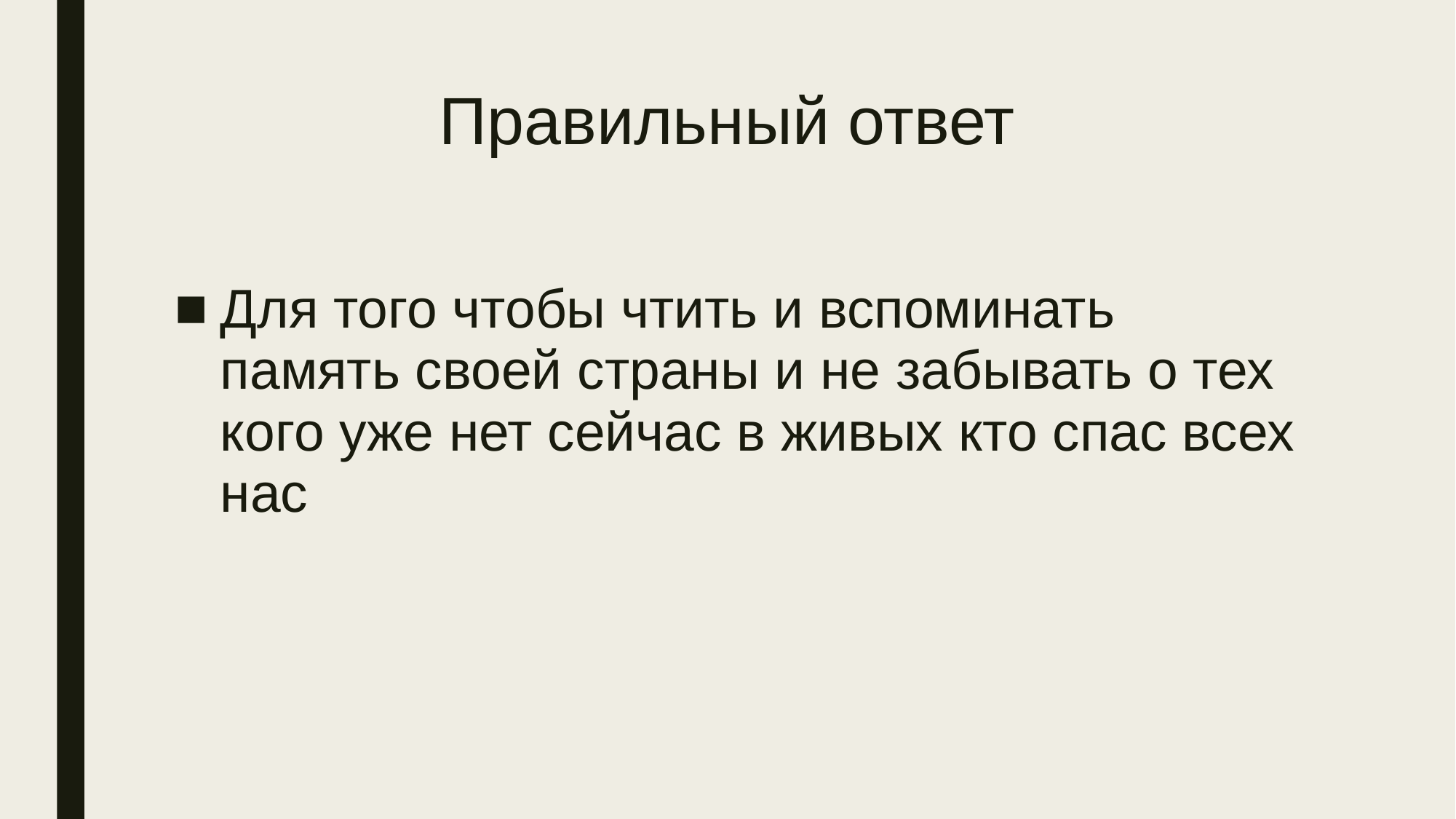

# Правильный ответ
Для того чтобы чтить и вспоминать память своей страны и не забывать о тех кого уже нет сейчас в живых кто спас всех нас